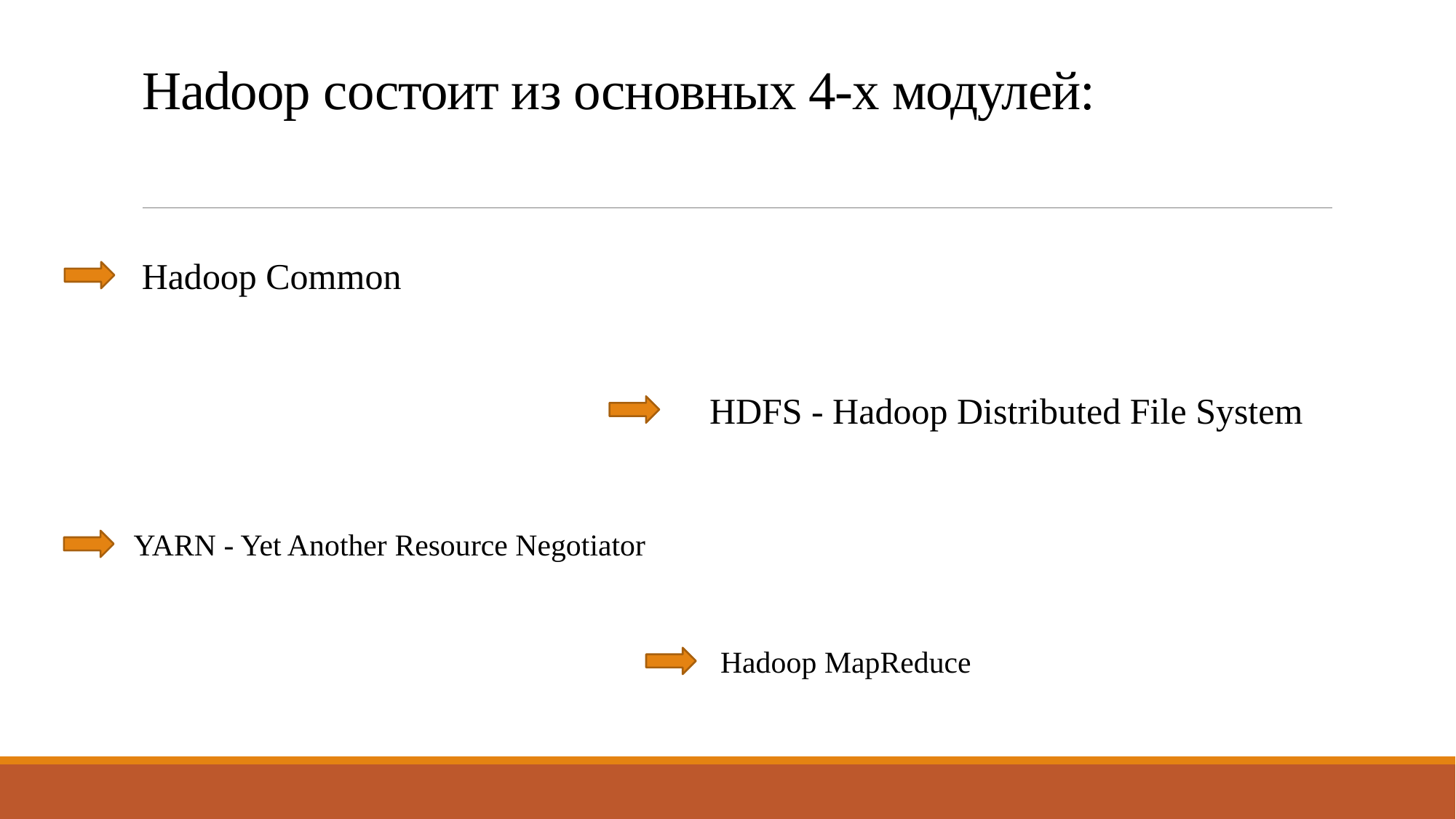

# Hadoop состоит из основных 4-х модулей:
Hadoop Common

HDFS - Hadoop Distributed File System

YARN - Yet Another Resource Negotiator

Hadoop MapReduce